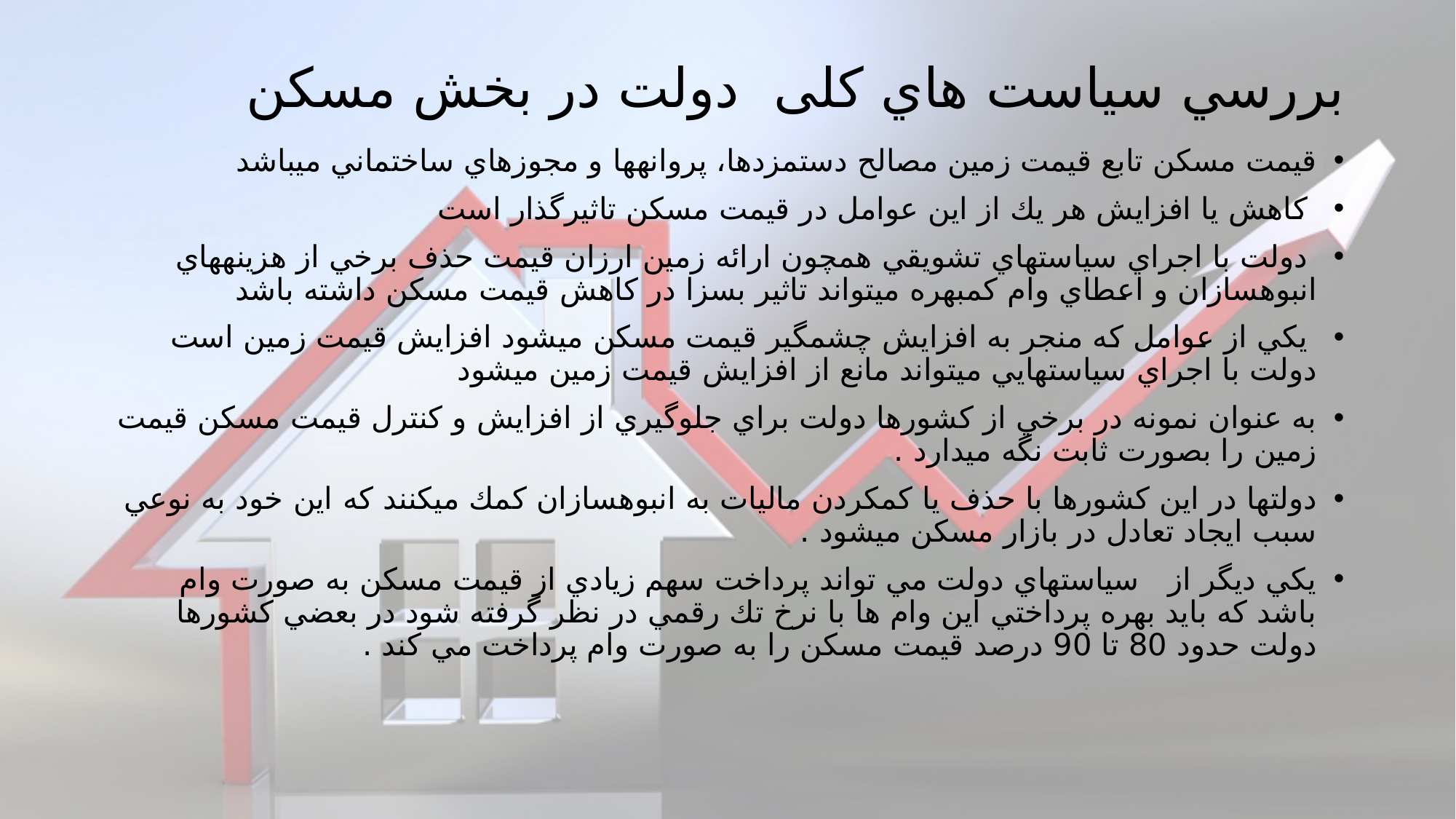

# بررسي سياست هاي کلی  دولت در بخش مسكن
قيمت مسكن تابع قيمت زمين مصالح دستمزدها، پروانه‎ها و مجوزهاي ساختماني مي‎باشد
 كاهش يا افزايش هر يك از اين عوامل در قيمت مسكن تاثير‎گذار است
 دولت با اجراي سياستهاي تشويقي همچون ارائه زمين ارزان قيمت حذف برخي از هزينه‎هاي انبوه‎سازان و اعطاي وام كم‎بهره مي‎تواند تاثير بسزا در كاهش قيمت مسكن داشته باشد
 يكي از عوامل كه منجر به افزايش چشم‎گير قيمت مسكن مي‏‎شود افزايش قيمت زمين است دولت با اجراي سياستهایي مي‎تواند مانع از افزايش قيمت زمين مي‎شود
به عنوان نمونه در برخي از كشورها دولت براي جلوگيري از افزايش و كنترل قيمت مسكن قيمت زمين را بصورت ثابت نگه مي‎دارد .
دولت‎ها در اين كشورها با حذف يا كم‎كردن ماليات به انبوه‎سازان كمك مي‎كنند كه اين خود به نوعي سبب ايجاد تعادل در بازار مسكن مي‎شود .
يكي ديگر از   سياستهاي دولت مي تواند پرداخت سهم زيادي از قيمت مسكن به صورت وام باشد كه بايد بهره پرداختي اين وام ها با نرخ تك رقمي در نظر گرفته شود در بعضي كشورها دولت حدود 80 تا 90 درصد قيمت مسكن را به صورت وام پرداخت مي كند .